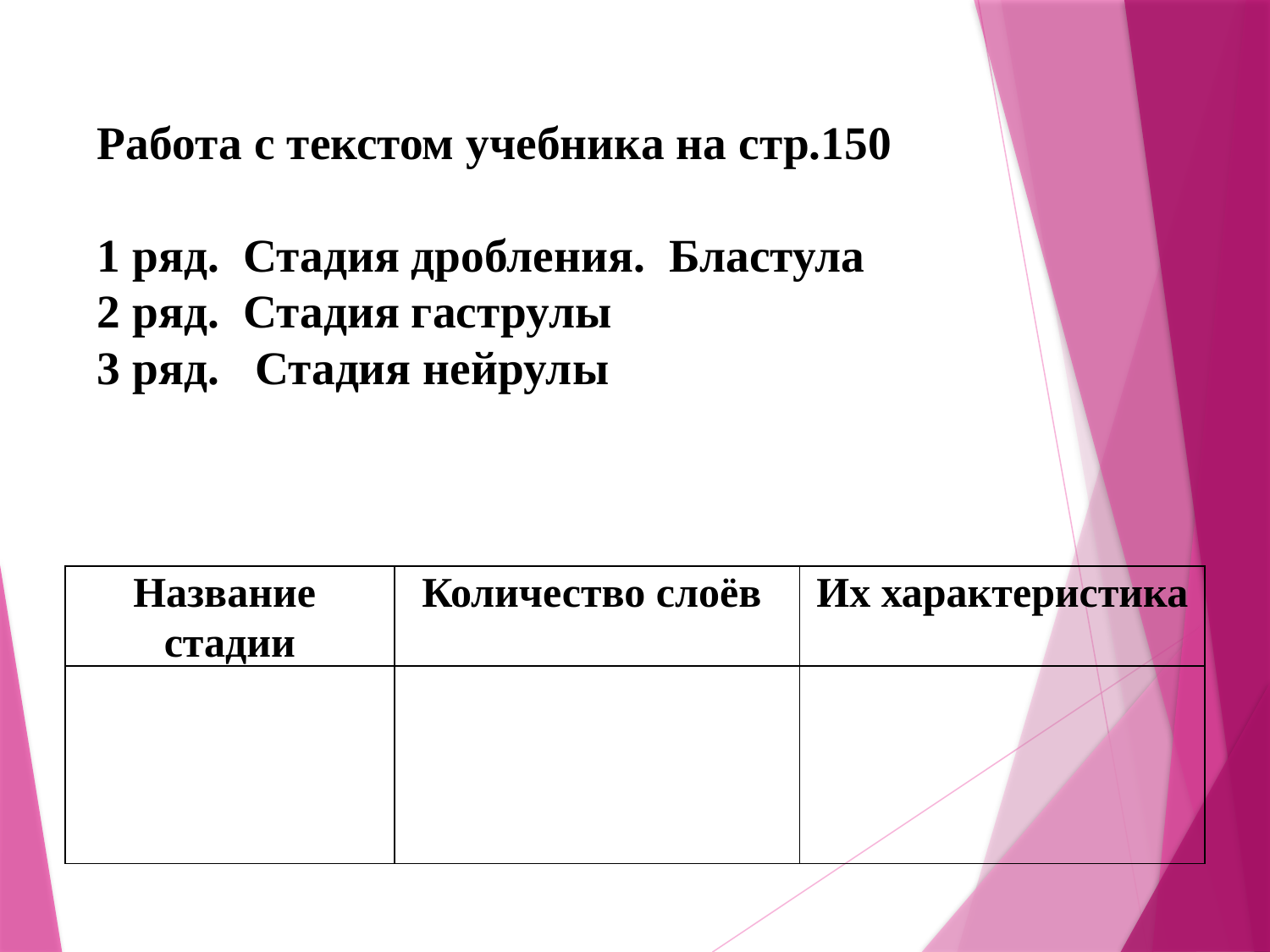

# Работа с текстом учебника на стр.150 1 ряд.  Стадия дробления.  Бластула 2 ряд.  Стадия гаструлы 3 ряд.   Стадия нейрулы
| Название стадии | Количество слоёв | Их характеристика |
| --- | --- | --- |
|  |  |  |